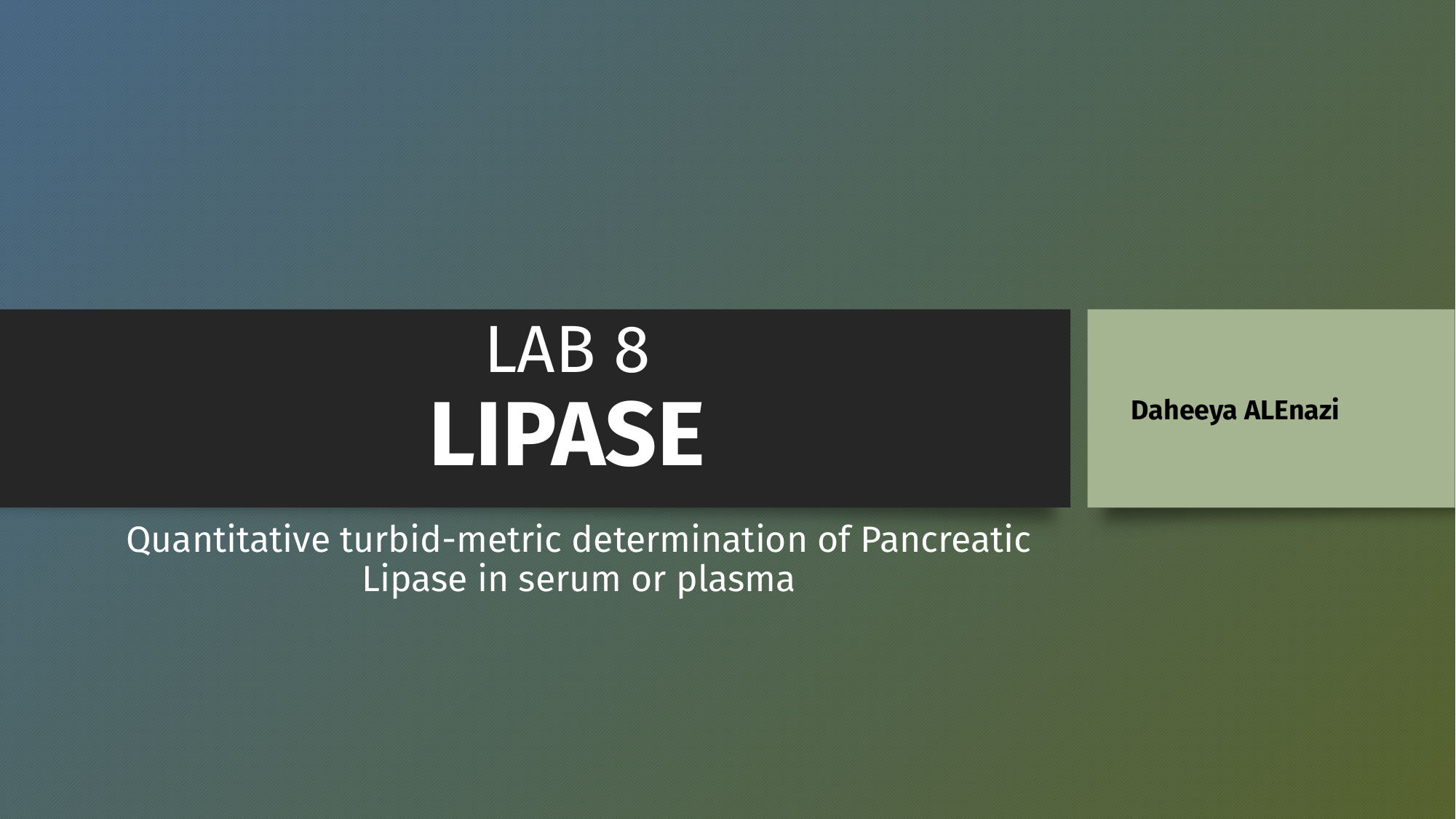

# LAB 8 LIPASE
Daheeya ALEnazi
Quantitative turbid-metric determination of Pancreatic Lipase in serum or plasma